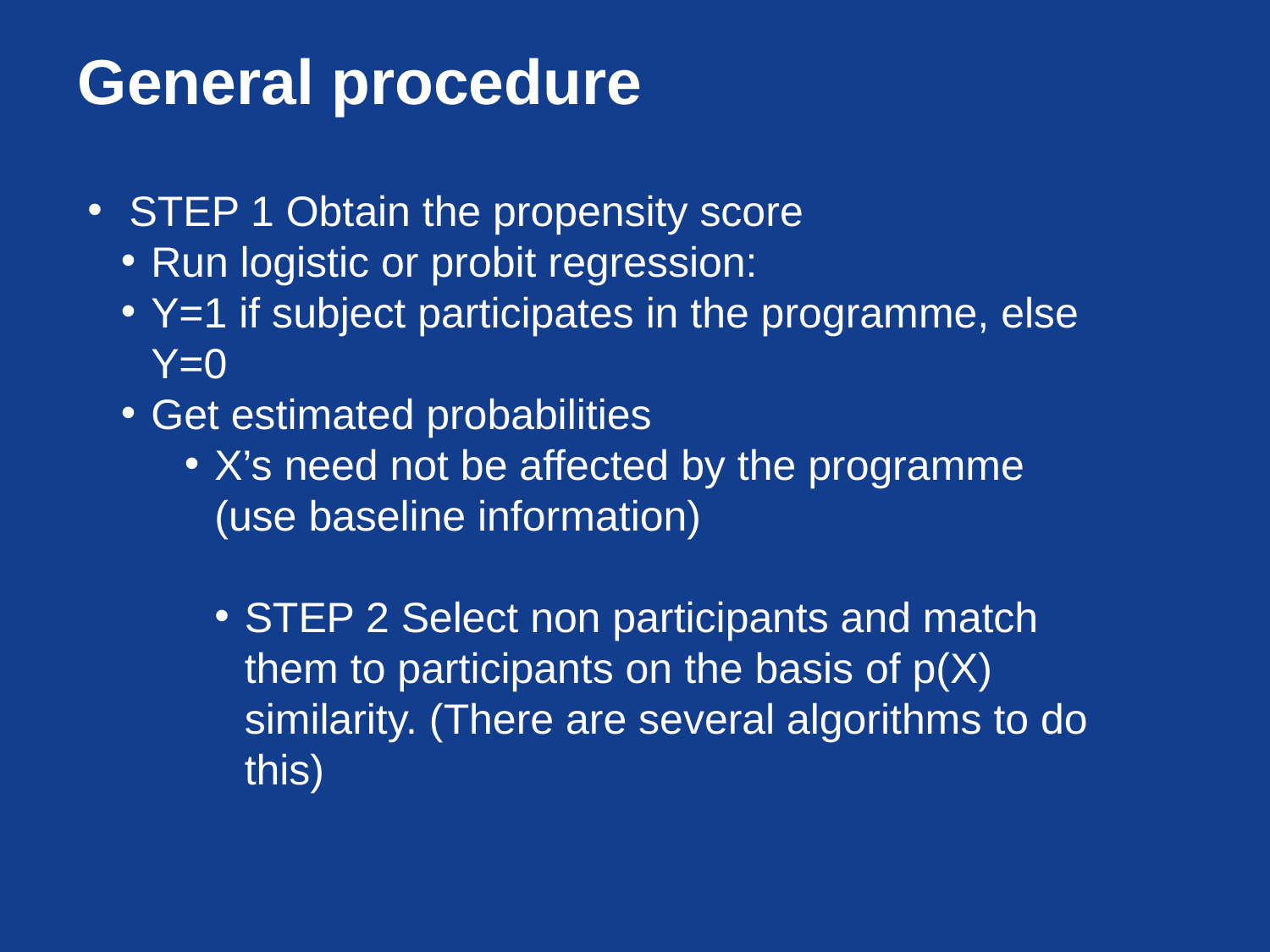

# General procedure

 STEP 1 Obtain the propensity score
Run logistic or probit regression:
Y=1 if subject participates in the programme, else Y=0
Get estimated probabilities
X’s need not be affected by the programme (use baseline information)

STEP 2 Select non participants and match them to participants on the basis of p(X) similarity. (There are several algorithms to do this)